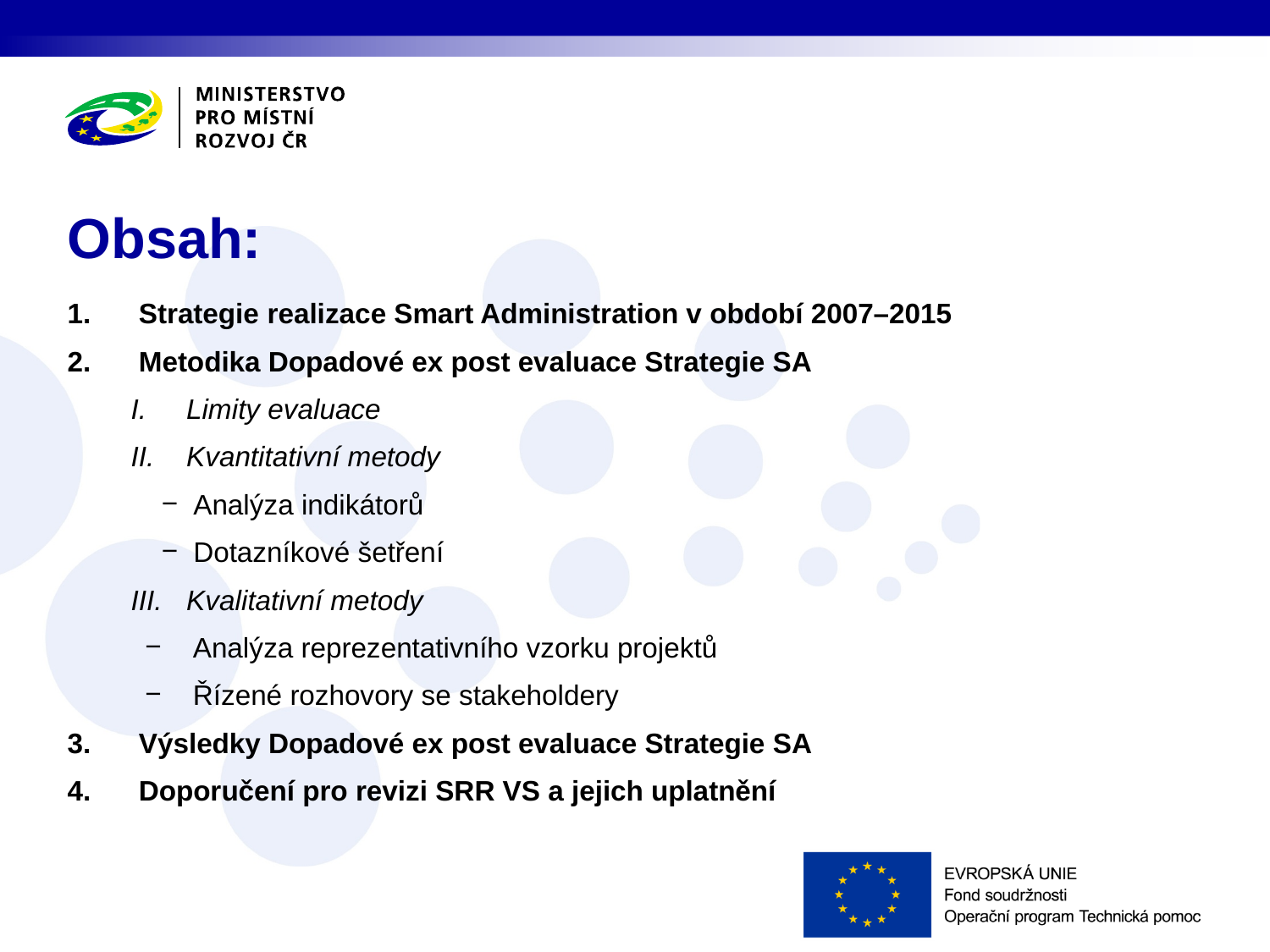

# Obsah:
Strategie realizace Smart Administration v období 2007–2015
Metodika Dopadové ex post evaluace Strategie SA
Limity evaluace
Kvantitativní metody
Analýza indikátorů
Dotazníkové šetření
Kvalitativní metody
Analýza reprezentativního vzorku projektů
Řízené rozhovory se stakeholdery
Výsledky Dopadové ex post evaluace Strategie SA
Doporučení pro revizi SRR VS a jejich uplatnění